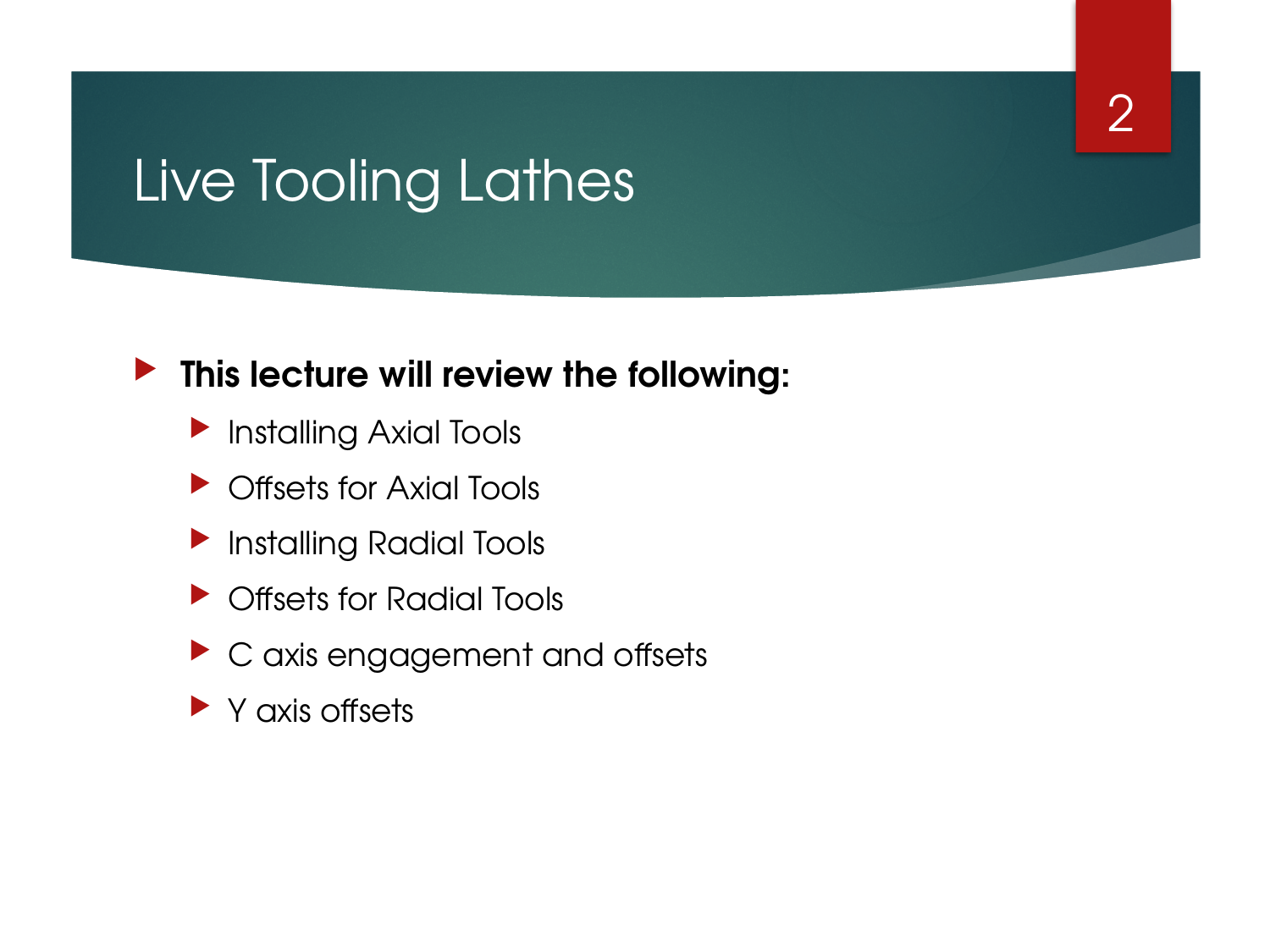

2
# Live Tooling Lathes
This lecture will review the following:
Installing Axial Tools
Offsets for Axial Tools
Installing Radial Tools
Offsets for Radial Tools
C axis engagement and offsets
Y axis offsets